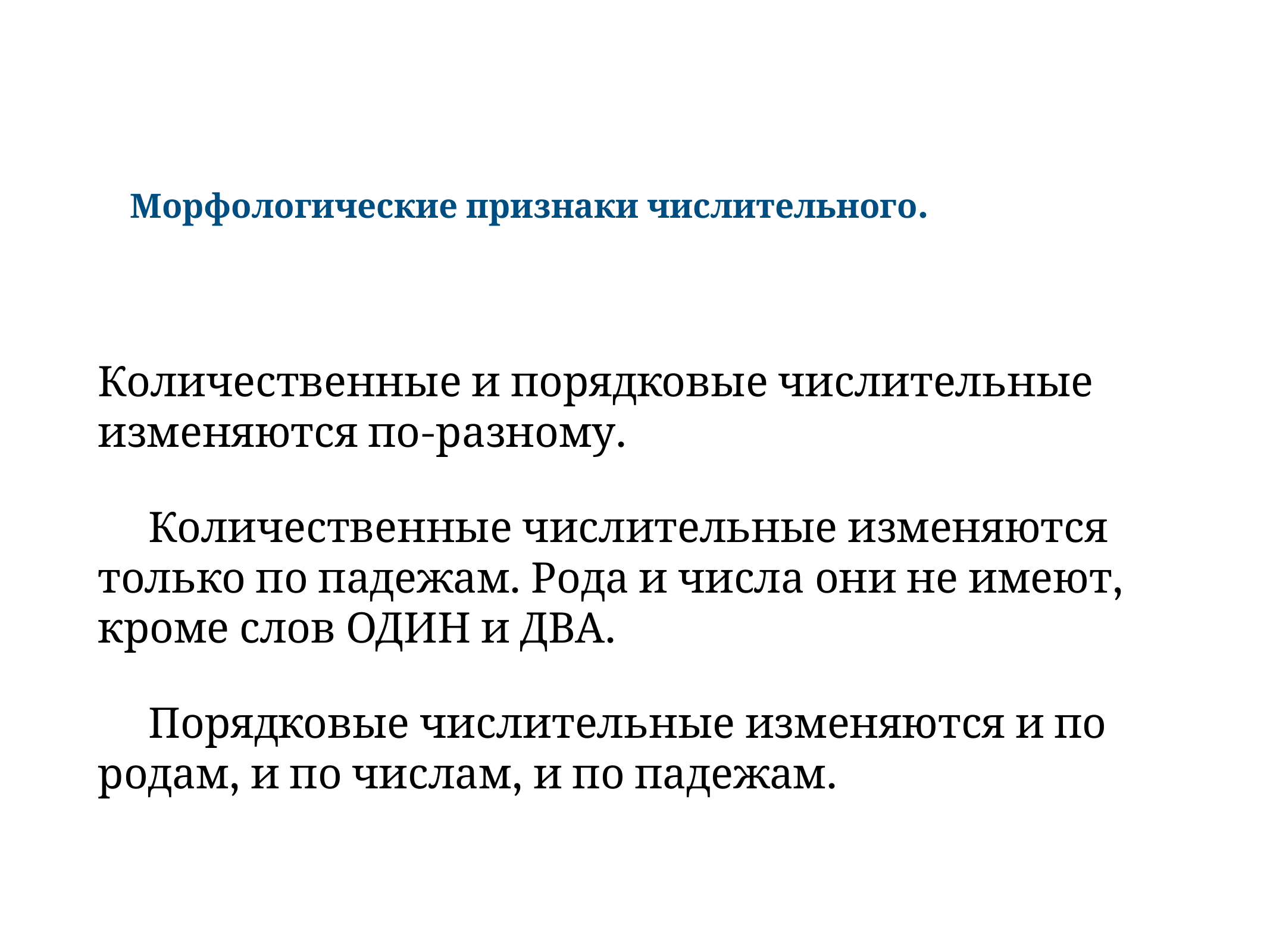

Морфологические признаки числительного.

Количественные и порядковые числительные изменяются по-разному.
     Количественные числительные изменяются только по падежам. Рода и числа они не имеют, кроме слов ОДИН и ДВА.
     Порядковые числительные изменяются и по родам, и по числам, и по падежам.